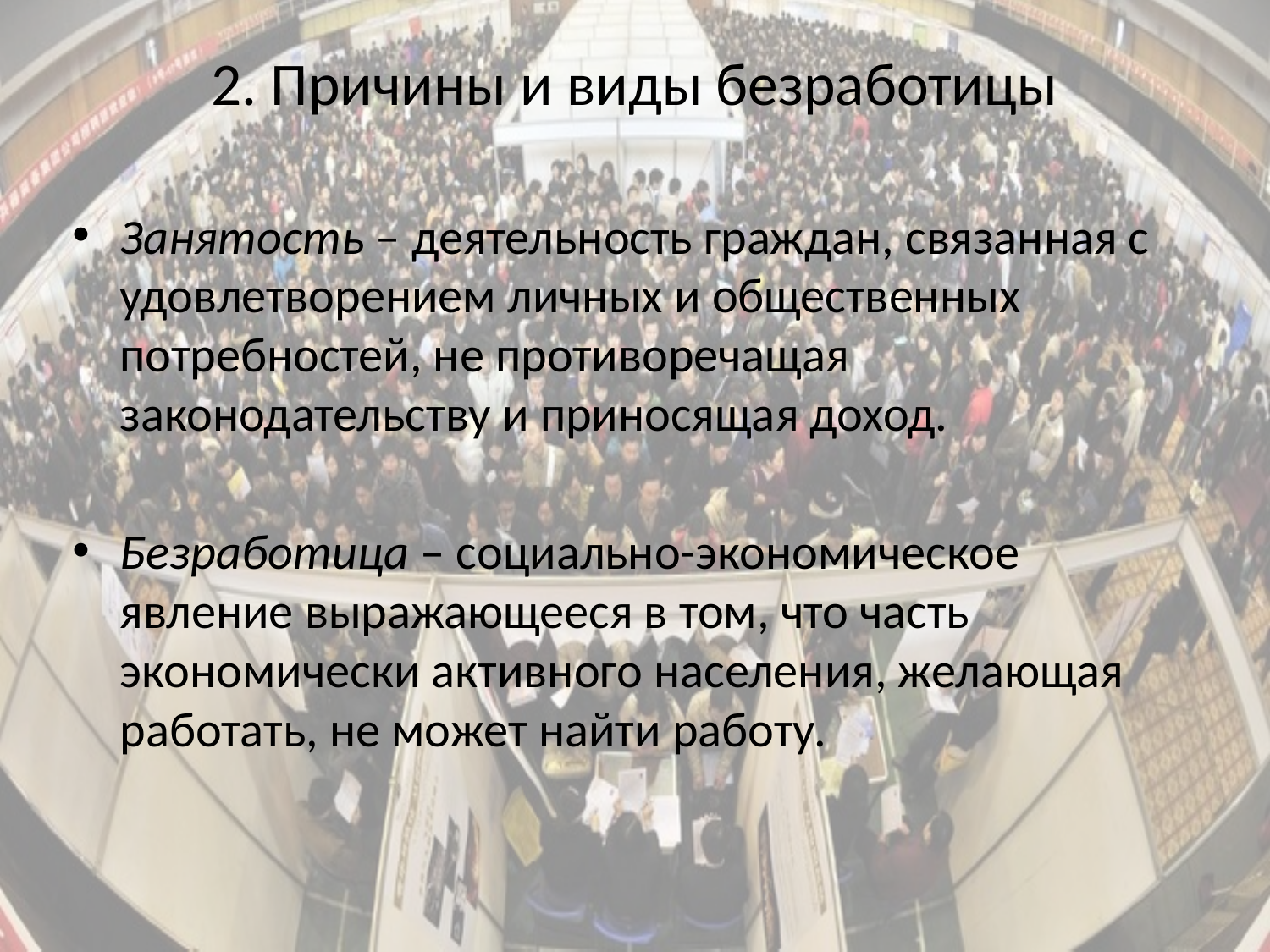

# 2. Причины и виды безработицы
Занятость – деятельность граждан, связанная с удовлетворением личных и общественных потребностей, не противоречащая законодательству и приносящая доход.

Безработица – социально-экономическое явление выражающееся в том, что часть экономически активного населения, желающая работать, не может найти работу.